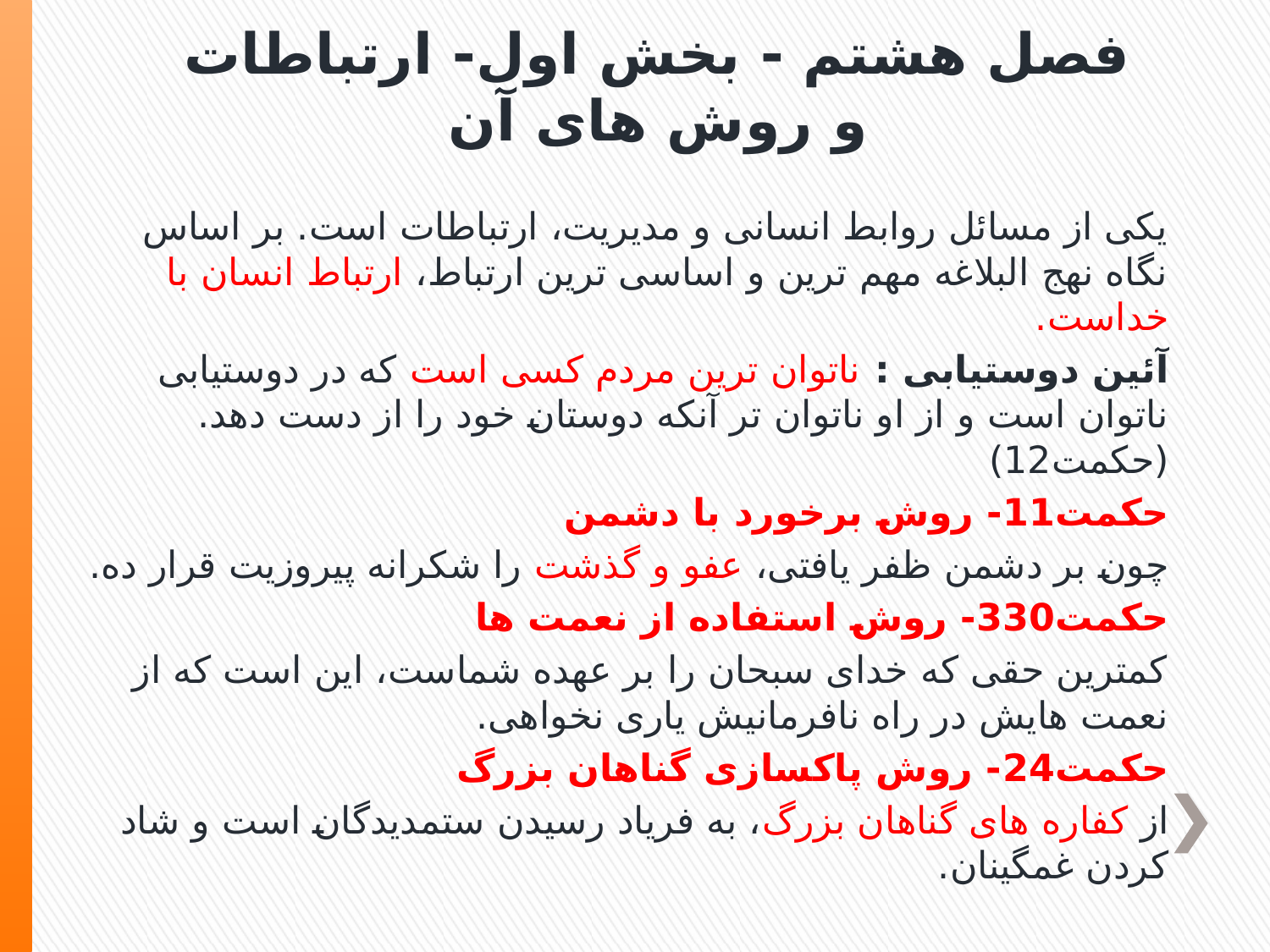

# فصل هشتم - بخش اول- ارتباطات و روش های آن
یکی از مسائل روابط انسانی و مدیریت، ارتباطات است. بر اساس نگاه نهج البلاغه مهم ترین و اساسی ترین ارتباط، ارتباط انسان با خداست.
آئین دوستیابی : ناتوان ترین مردم کسی است که در دوستیابی ناتوان است و از او ناتوان تر آنکه دوستان خود را از دست دهد. (حکمت12)
حکمت11- روش برخورد با دشمن
چون بر دشمن ظفر یافتی، عفو و گذشت را شکرانه پیروزیت قرار ده.
حکمت330- روش استفاده از نعمت ها
کمترین حقی که خدای سبحان را بر عهده شماست، این است که از نعمت هایش در راه نافرمانیش یاری نخواهی.
حکمت24- روش پاکسازی گناهان بزرگ
از کفاره های گناهان بزرگ، به فریاد رسیدن ستمدیدگان است و شاد کردن غمگینان.